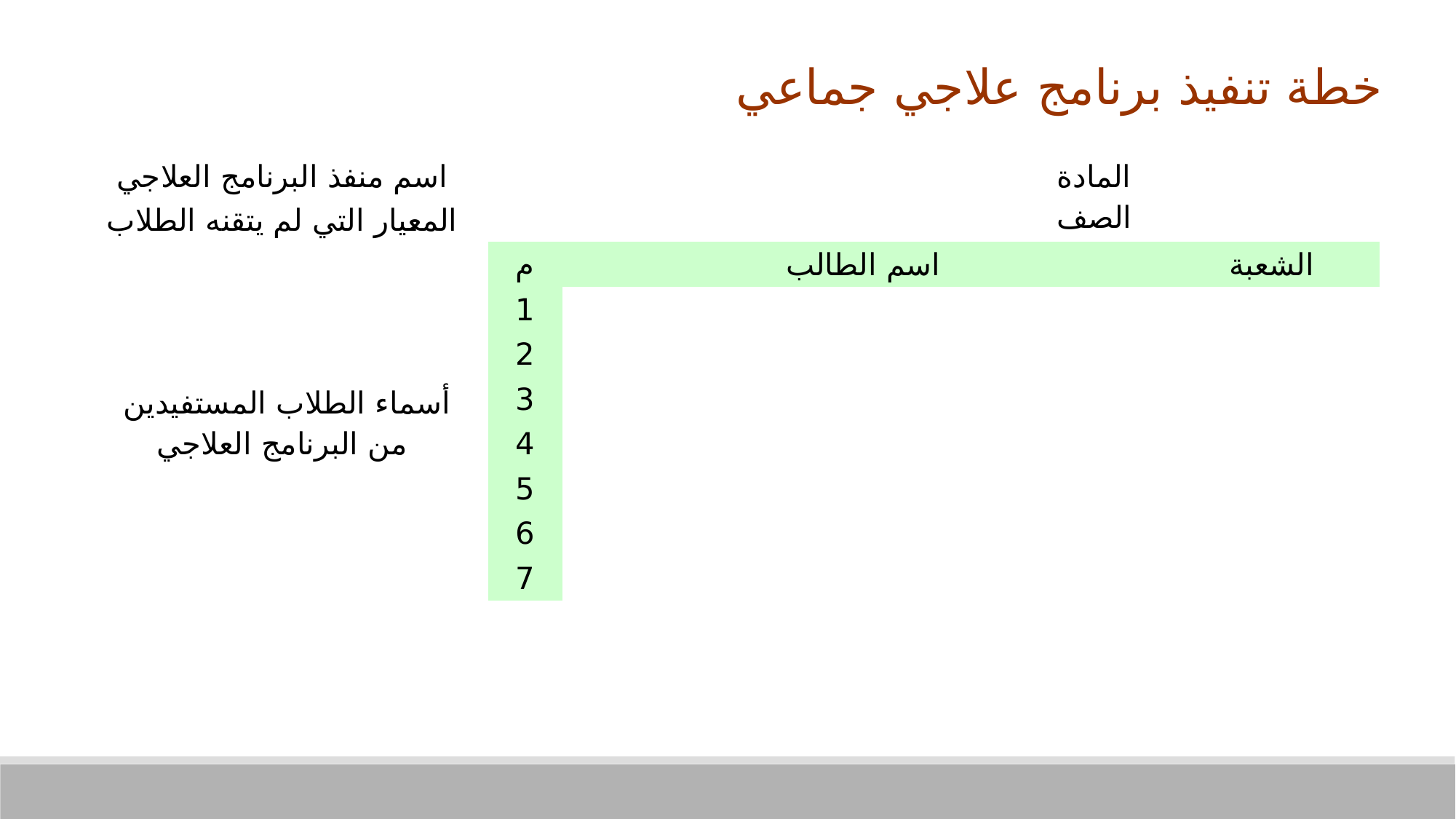

| خطة تنفيذ برنامج علاجي جماعي |
| --- |
| اسم منفذ البرنامج العلاجي |  |  | المادة |  |
| --- | --- | --- | --- | --- |
| المعيار التي لم يتقنه الطلاب |  |  | الصف |  |
| أسماء الطلاب المستفيدين من البرنامج العلاجي | م | اسم الطالب |  | الشعبة |
|  | 1 |  |  |  |
|  | 2 |  |  |  |
|  | 3 |  |  |  |
|  | 4 |  |  |  |
|  | 5 |  |  |  |
|  | 6 |  |  |  |
|  | 7 |  |  |  |